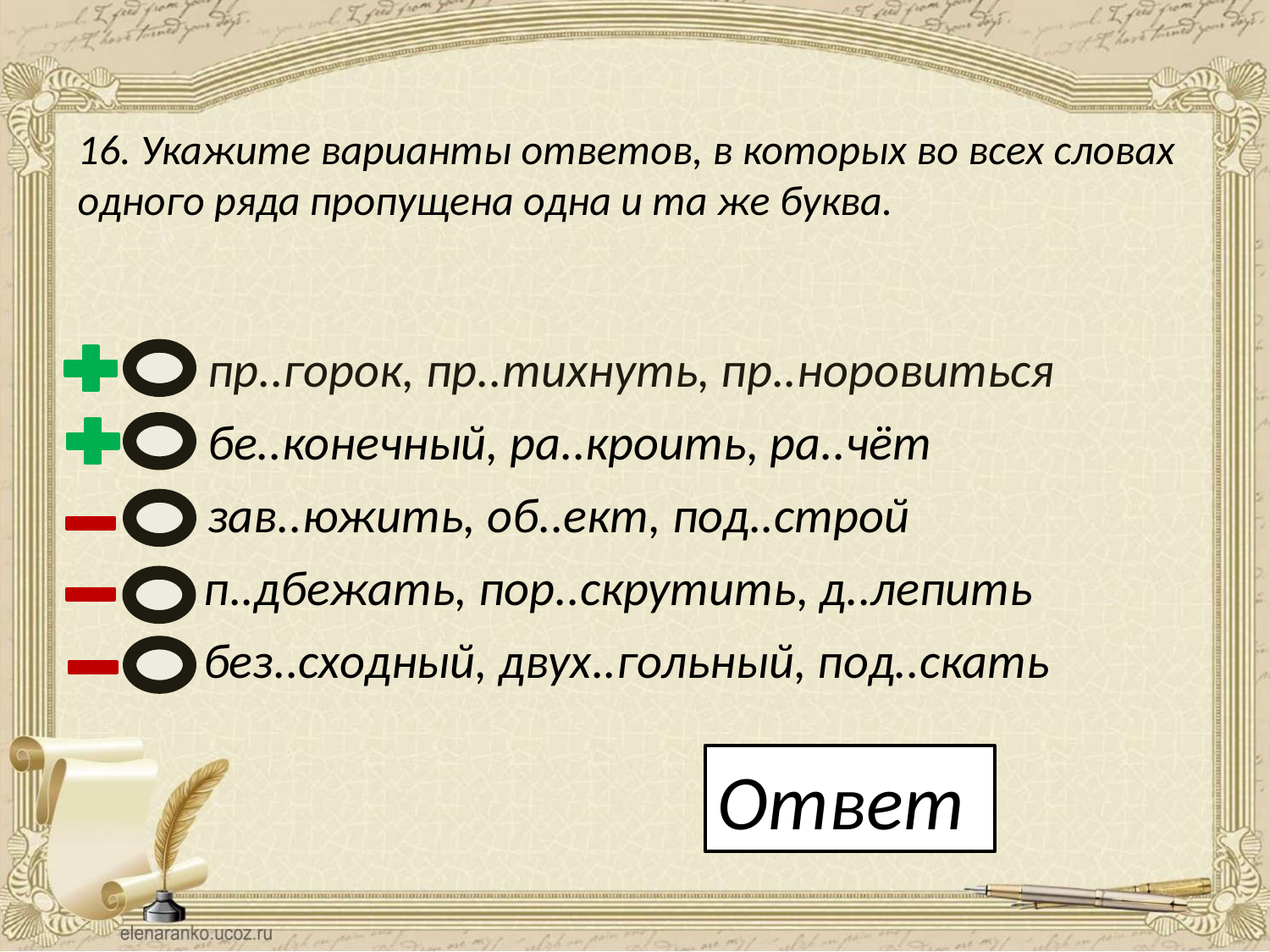

16. Укажите варианты ответов, в которых во всех словах одного ряда пропущена одна и та же буква.
пр..горок, пр..тихнуть, пр..норовиться

бе..конечный, ра..кроить, ра..чёт

зав..южить, об..ект, под..строй

п..дбежать, пор..скрутить, д..лепить

без..сходный, двух..гольный, под..скать

Ответ